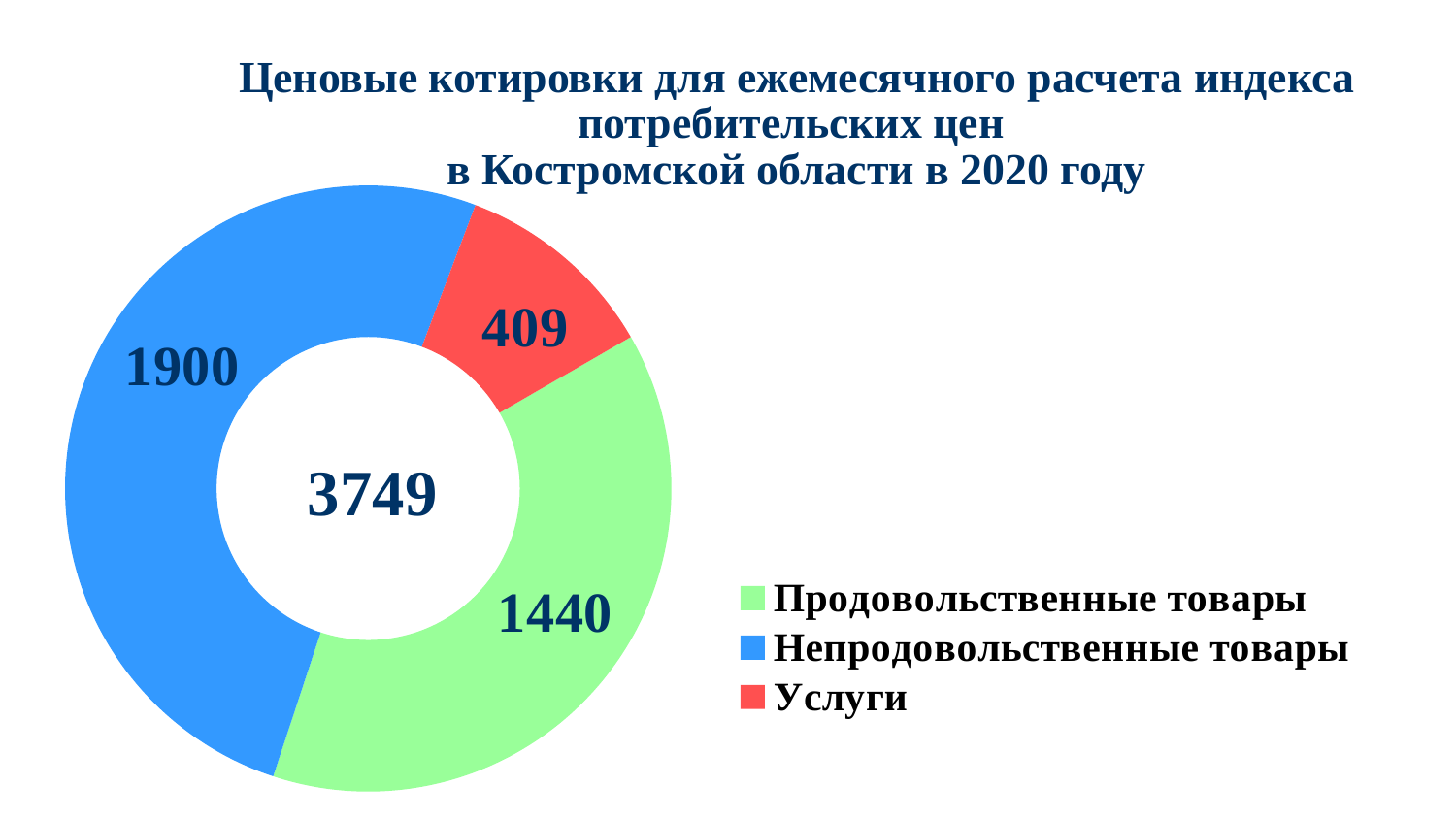

# Ценовые котировки для ежемесячного расчета индекса потребительских цен в Костромской области в 2020 году

### Chart

| Category | Столбец1 |
|---|---|
| Продовольственные товары | 1440.0 |
| Непродовольственные товары | 1900.0 |
| Услуги | 409.0 |
3749